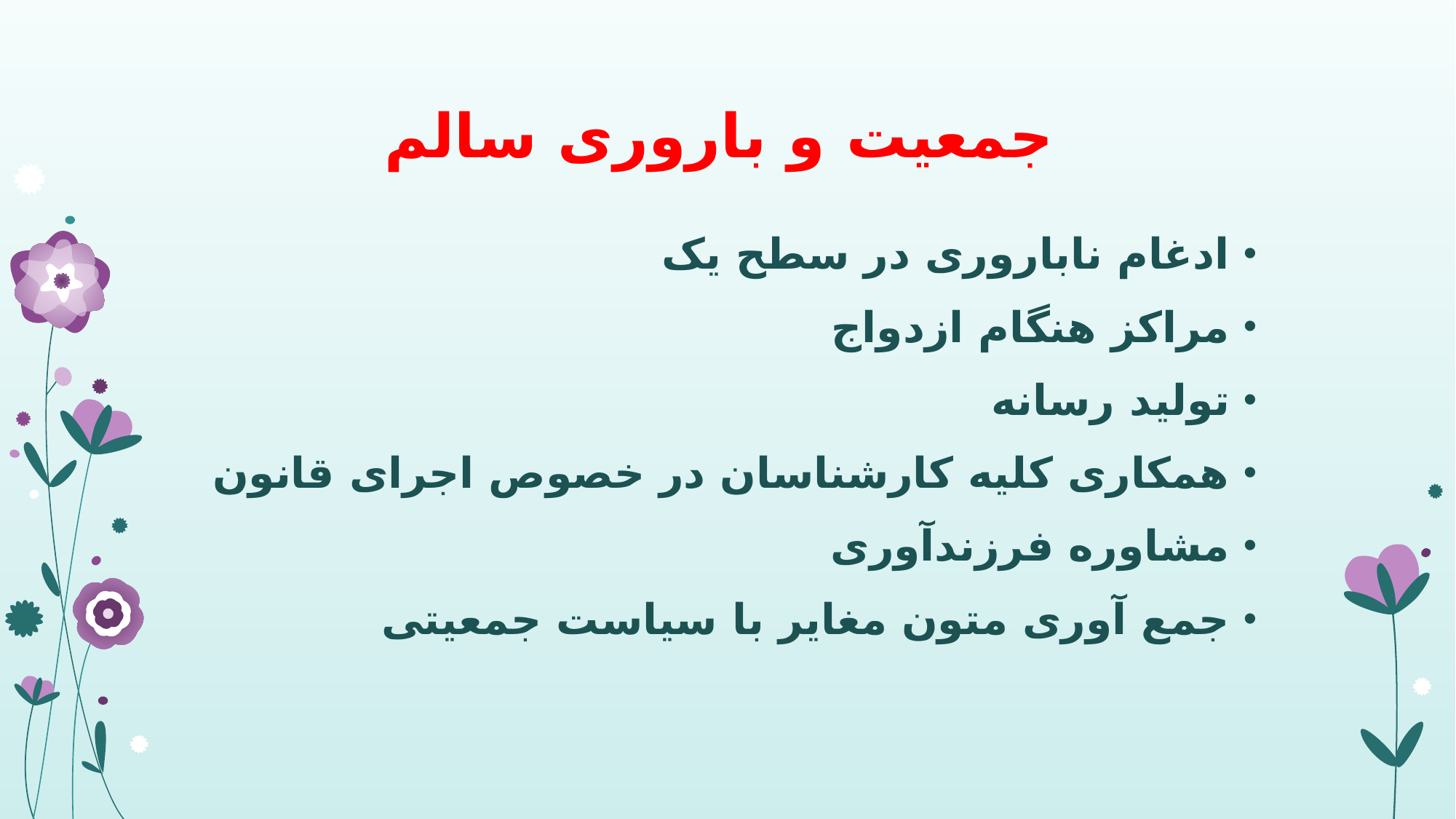

# جمعیت و باروری سالم
ادغام ناباروری در سطح یک
مراکز هنگام ازدواج
تولید رسانه
همکاری کلیه کارشناسان در خصوص اجرای قانون
مشاوره فرزندآوری
جمع آوری متون مغایر با سیاست جمعیتی